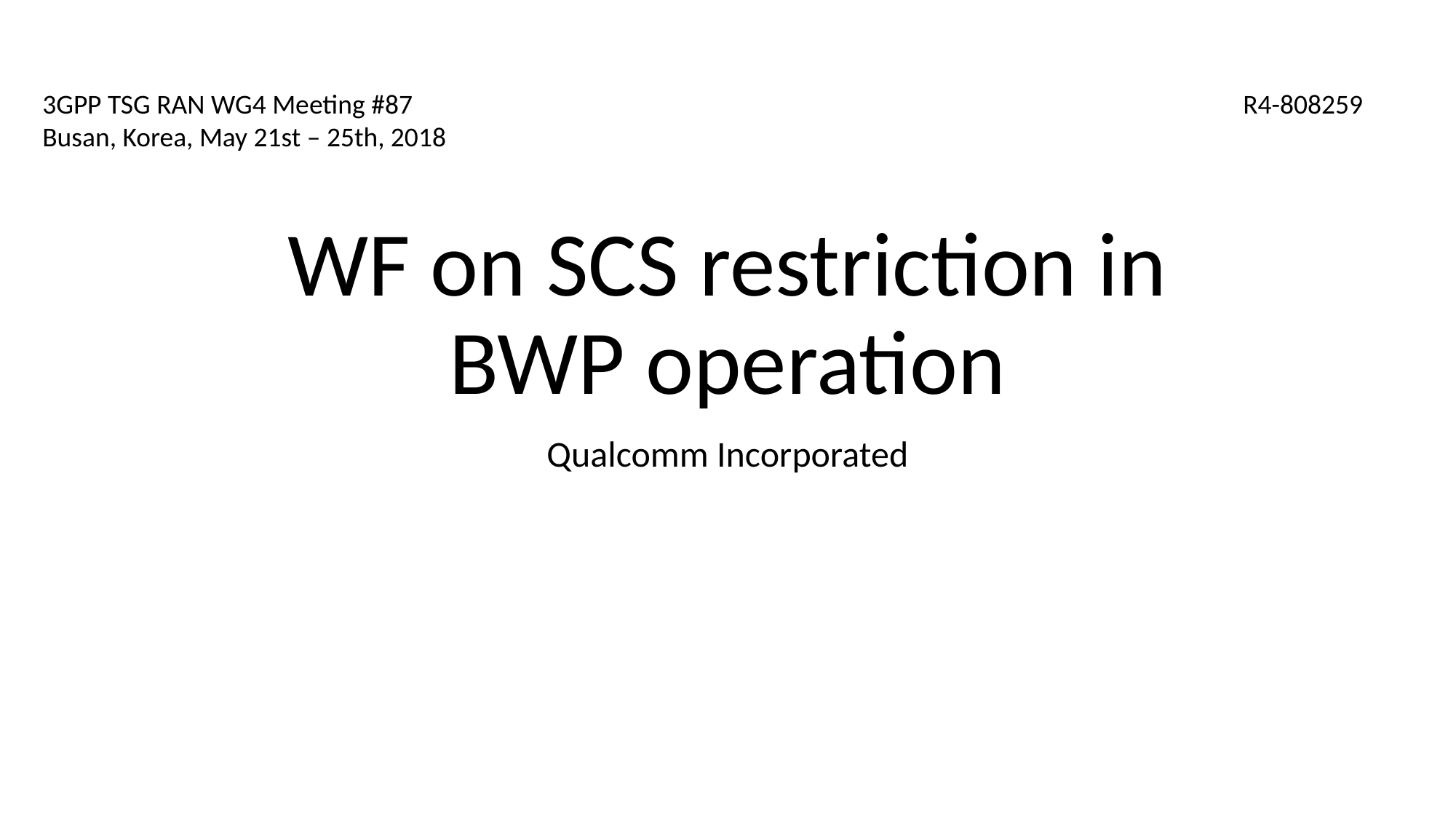

3GPP TSG RAN WG4 Meeting #87								R4-808259
Busan, Korea, May 21st – 25th, 2018
# WF on SCS restriction in BWP operation
Qualcomm Incorporated